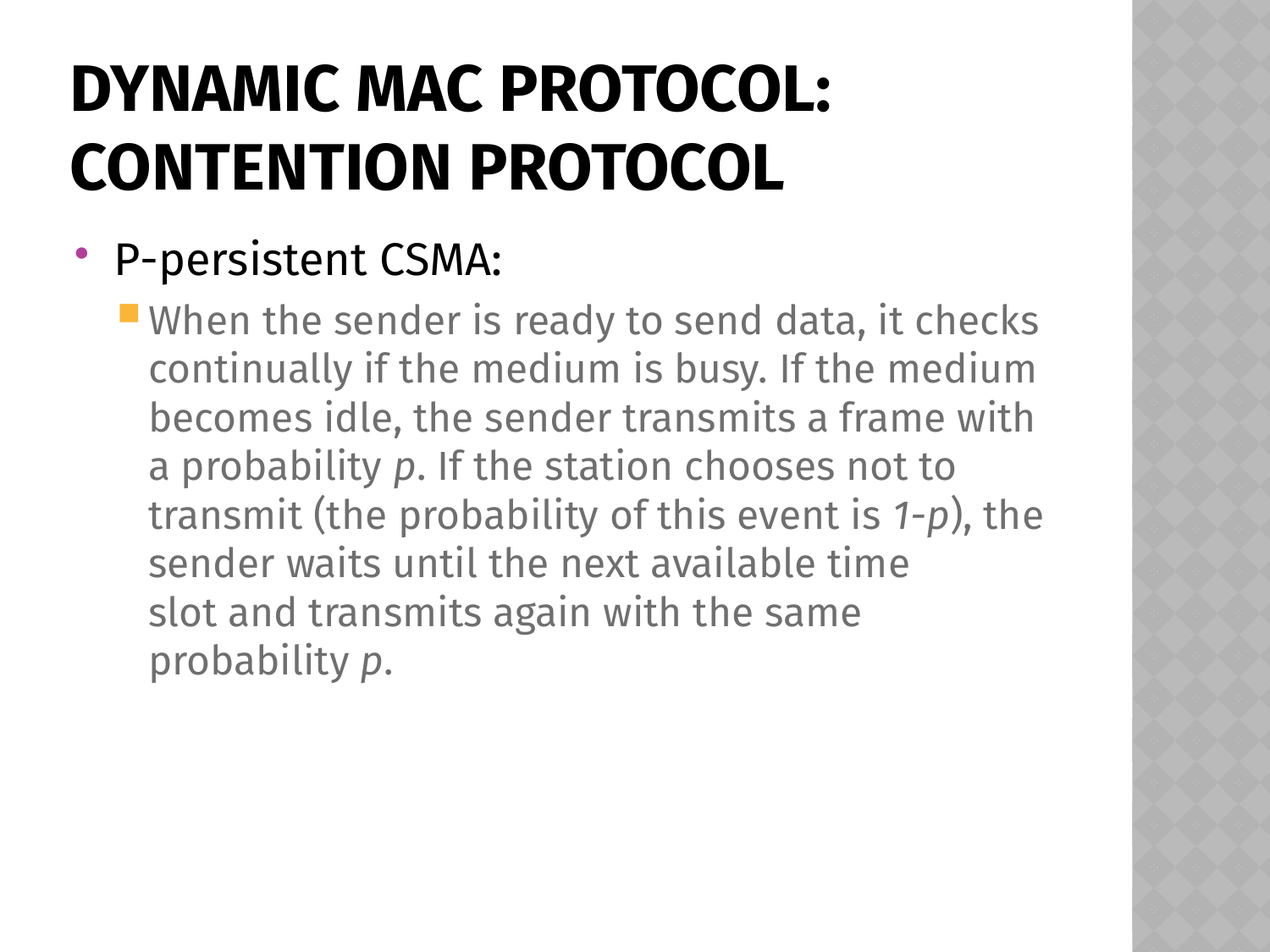

# Dynamic mac protocol: contention protocol
P-persistent CSMA:
When the sender is ready to send data, it checks continually if the medium is busy. If the medium becomes idle, the sender transmits a frame with a probability p. If the station chooses not to transmit (the probability of this event is 1-p), the sender waits until the next available time slot and transmits again with the same probability p.